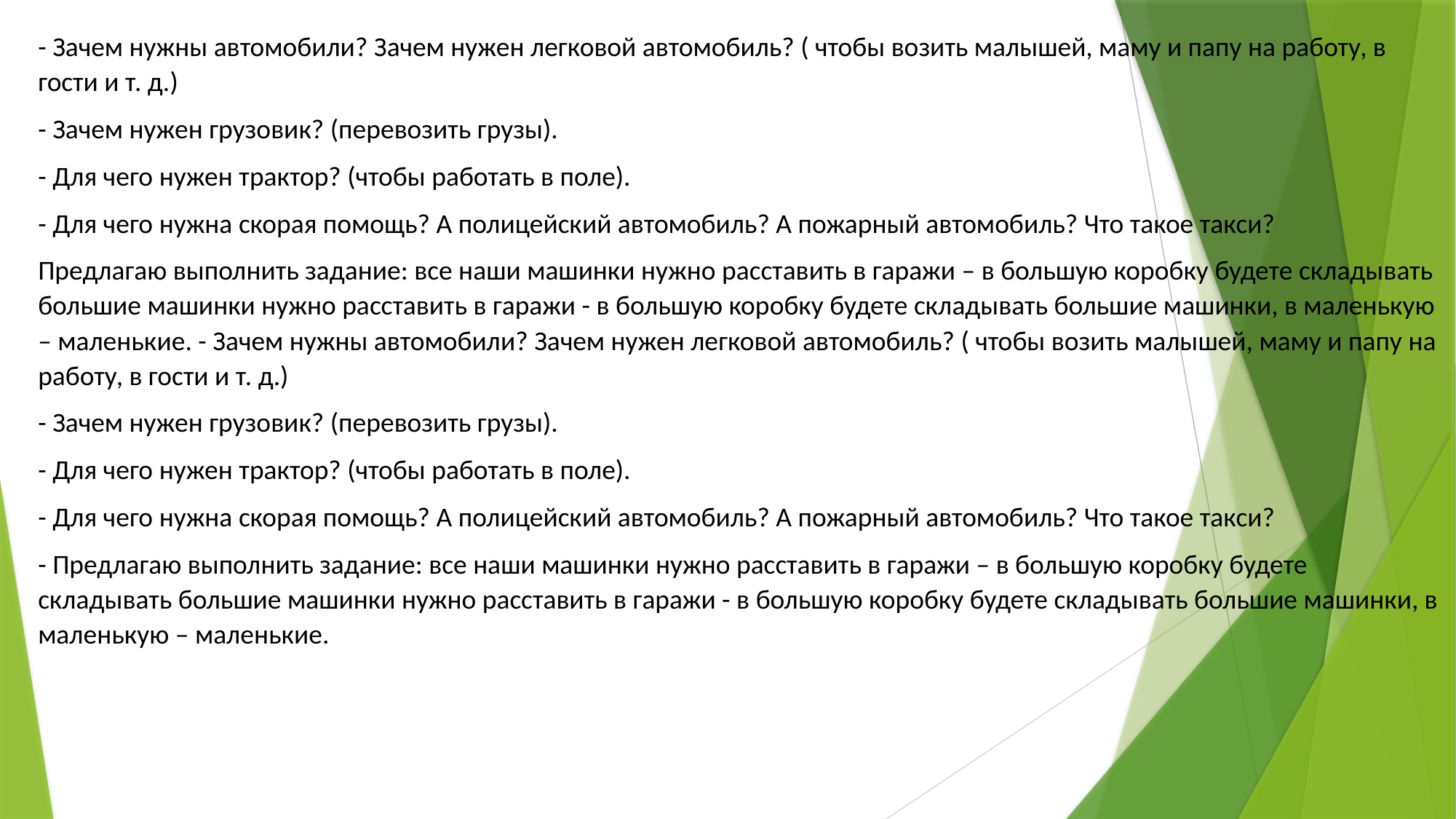

- Зачем нужны автомобили? Зачем нужен легковой автомобиль? ( чтобы возить малышей, маму и папу на работу, в гости и т. д.)
- Зачем нужен грузовик? (перевозить грузы).
- Для чего нужен трактор? (чтобы работать в поле).
- Для чего нужна скорая помощь? А полицейский автомобиль? А пожарный автомобиль? Что такое такси?
Предлагаю выполнить задание: все наши машинки нужно расставить в гаражи – в большую коробку будете складывать большие машинки нужно расставить в гаражи - в большую коробку будете складывать большие машинки, в маленькую – маленькие. - Зачем нужны автомобили? Зачем нужен легковой автомобиль? ( чтобы возить малышей, маму и папу на работу, в гости и т. д.)
- Зачем нужен грузовик? (перевозить грузы).
- Для чего нужен трактор? (чтобы работать в поле).
- Для чего нужна скорая помощь? А полицейский автомобиль? А пожарный автомобиль? Что такое такси?
- Предлагаю выполнить задание: все наши машинки нужно расставить в гаражи – в большую коробку будете складывать большие машинки нужно расставить в гаражи - в большую коробку будете складывать большие машинки, в маленькую – маленькие.